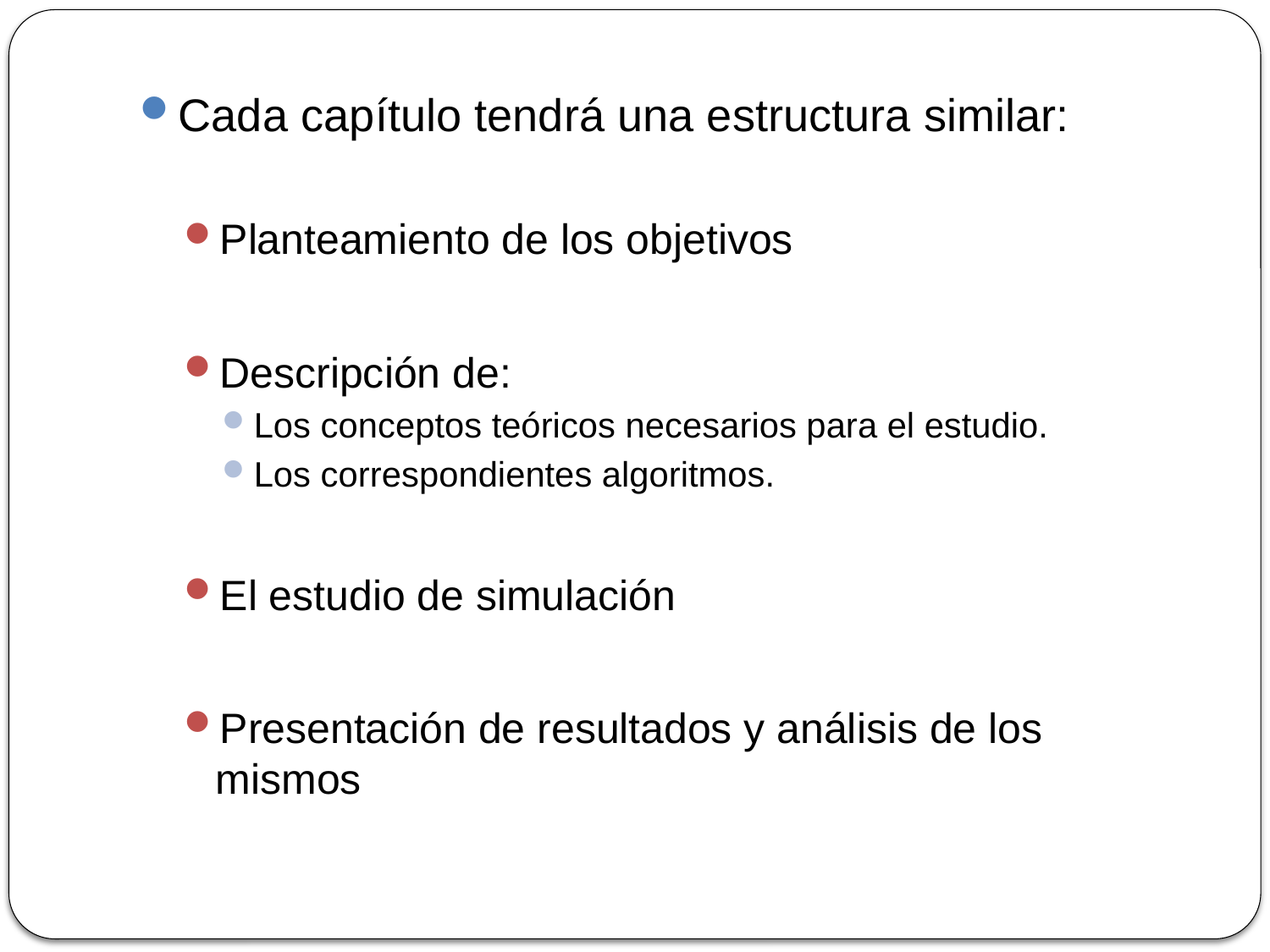

Cada capítulo tendrá una estructura similar:

Planteamiento de los objetivos

Descripción de:
Los conceptos teóricos necesarios para el estudio.
Los correspondientes algoritmos.

El estudio de simulación

Presentación de resultados y análisis de los mismos